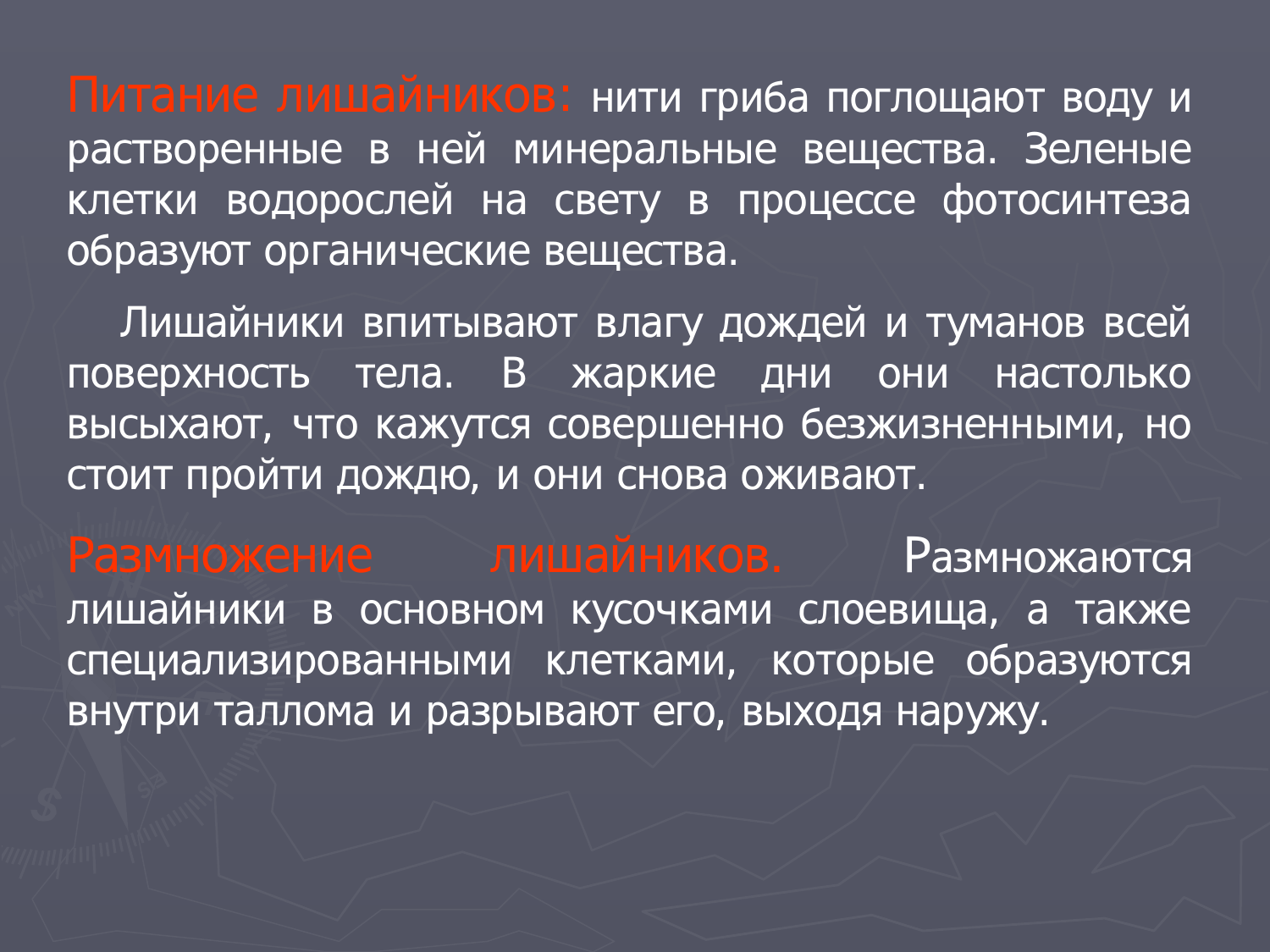

Питание лишайников: нити гриба поглощают воду и растворенные в ней минеральные вещества. Зеленые клетки водорослей на свету в процессе фотосинтеза образуют органические вещества.
   Лишайники впитывают влагу дождей и туманов всей поверхность тела. В жаркие дни они настолько высыхают, что кажутся совершенно безжизненными, но стоит пройти дождю, и они снова оживают.
Размножение лишайников. Размножаются лишайники в основном кусочками слоевища, а также специализированными клетками, которые образуются внутри таллома и разрывают его, выходя наружу.